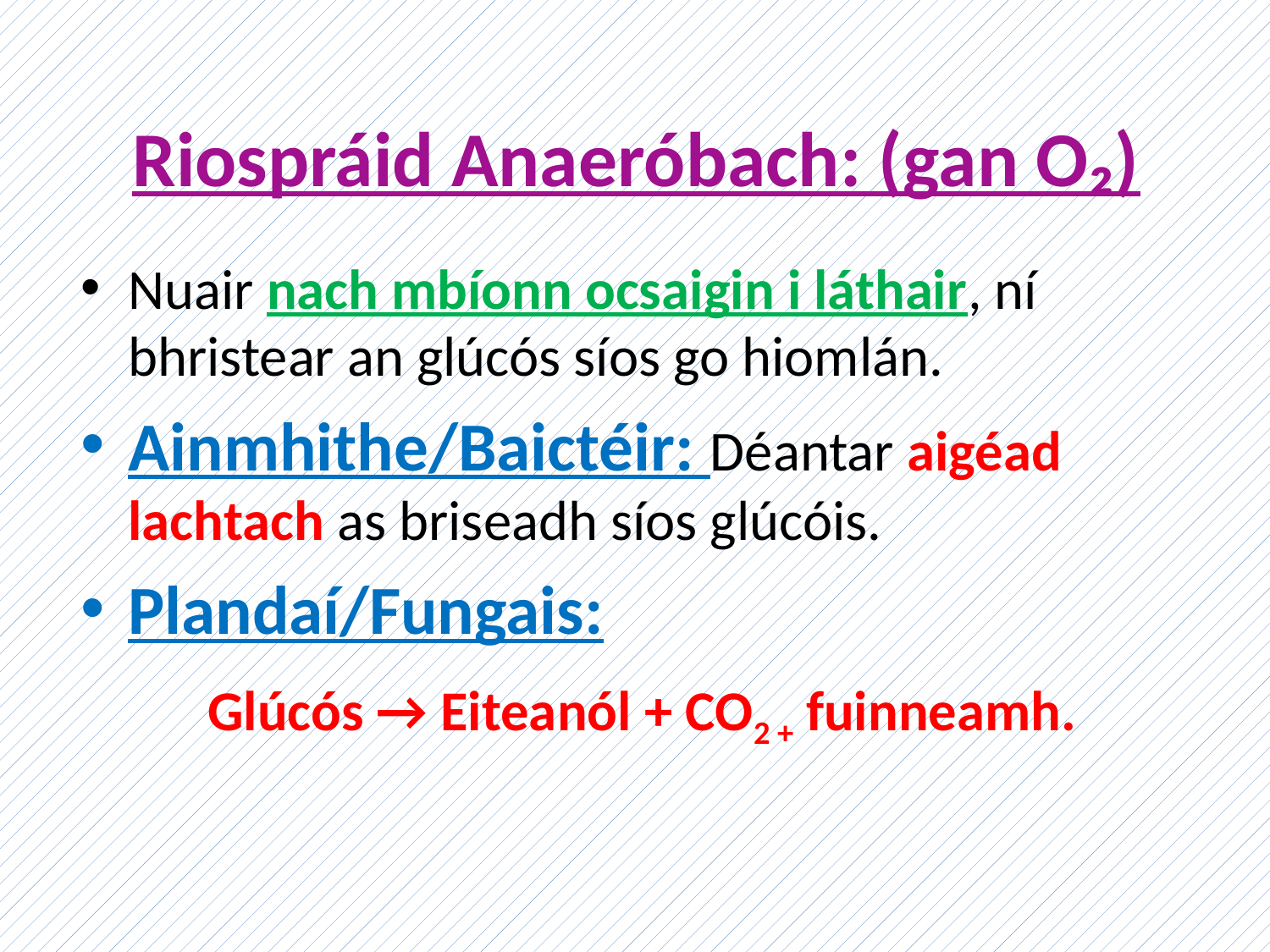

# Riospráid Anaeróbach: (gan O₂)
Nuair nach mbíonn ocsaigin i láthair, ní bhristear an glúcós síos go hiomlán.
Ainmhithe/Baictéir: Déantar aigéad lachtach as briseadh síos glúcóis.
Plandaí/Fungais:
	Glúcós → Eiteanól + CO2 + fuinneamh.